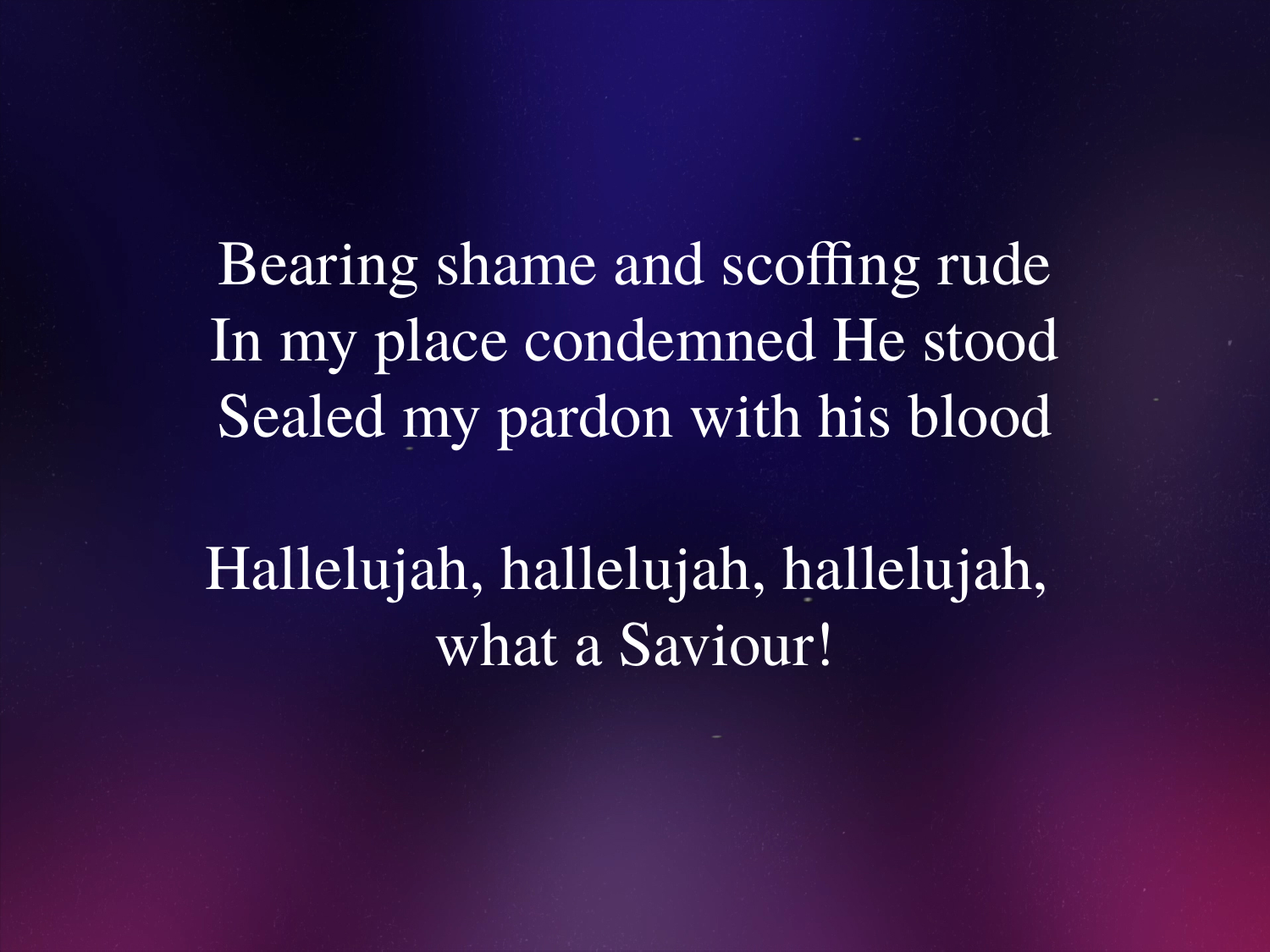

# Bearing shame and scoffing rude In my place condemned He stood Sealed my pardon with his blood Hallelujah, hallelujah, hallelujah, what a Saviour!